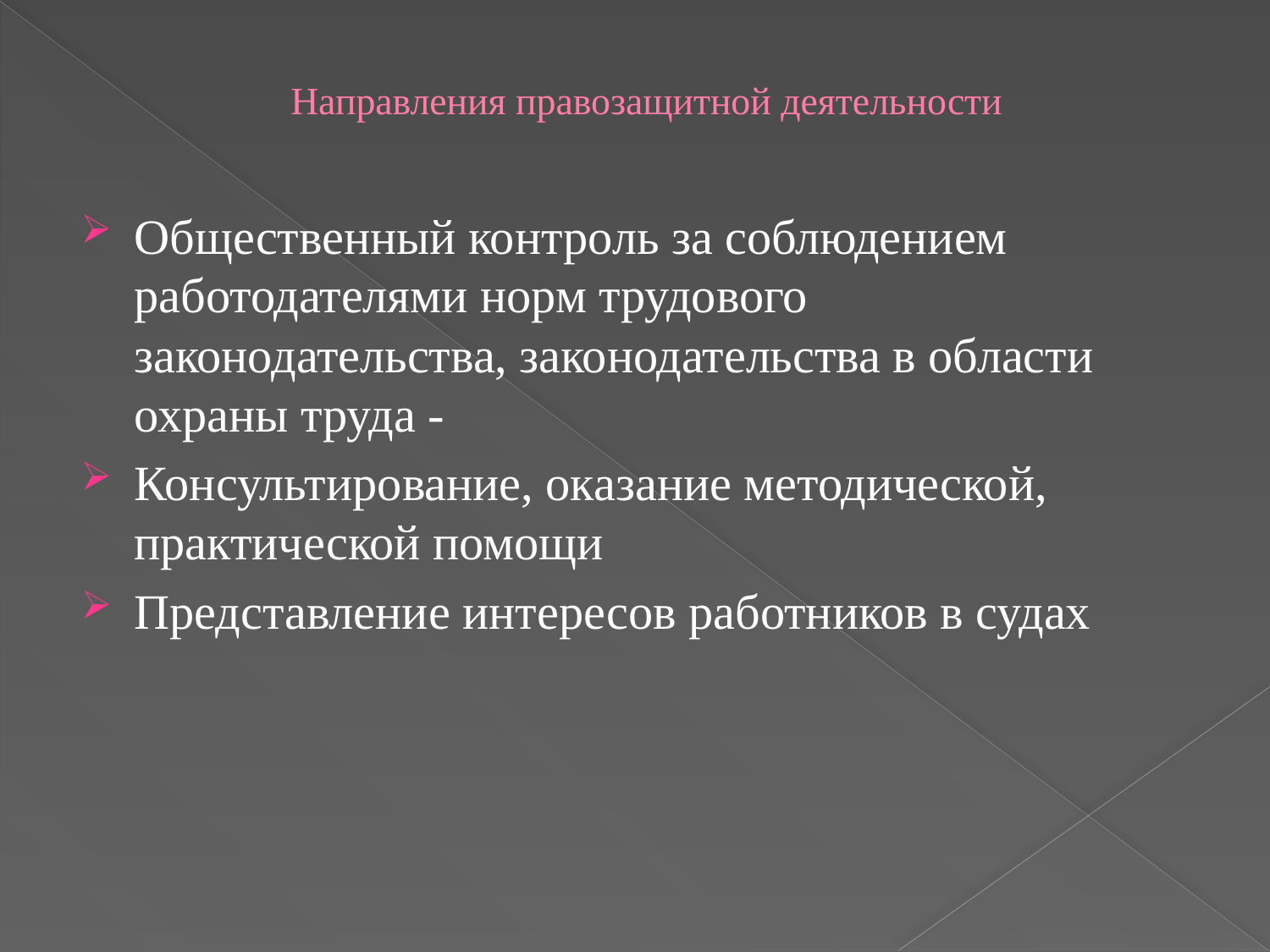

# Направления правозащитной деятельности
Общественный контроль за соблюдением работодателями норм трудового законодательства, законодательства в области охраны труда -
Консультирование, оказание методической, практической помощи
Представление интересов работников в судах